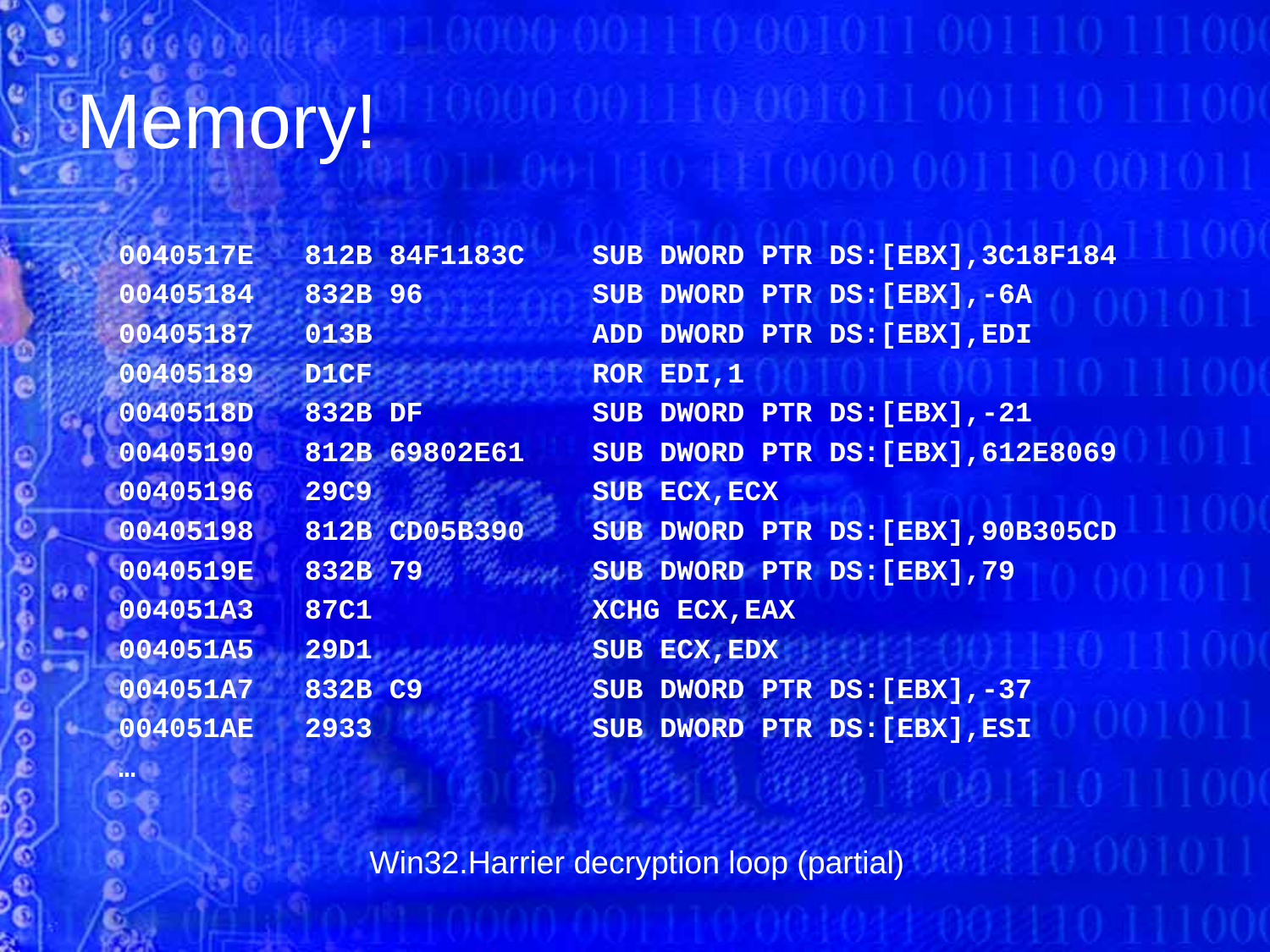

# Memory!

0040517E   812B 84F1183C    SUB DWORD PTR DS:[EBX],3C18F184
00405184   832B 96          SUB DWORD PTR DS:[EBX],-6A
00405187   013B             ADD DWORD PTR DS:[EBX],EDI
00405189   D1CF             ROR EDI,1
0040518D   832B DF          SUB DWORD PTR DS:[EBX],-21
00405190   812B 69802E61    SUB DWORD PTR DS:[EBX],612E8069
00405196   29C9             SUB ECX,ECX
00405198   812B CD05B390    SUB DWORD PTR DS:[EBX],90B305CD
0040519E   832B 79          SUB DWORD PTR DS:[EBX],79
004051A3   87C1             XCHG ECX,EAX
004051A5   29D1             SUB ECX,EDX
004051A7   832B C9          SUB DWORD PTR DS:[EBX],-37
004051AE   2933             SUB DWORD PTR DS:[EBX],ESI
…

Win32.Harrier decryption loop (partial)